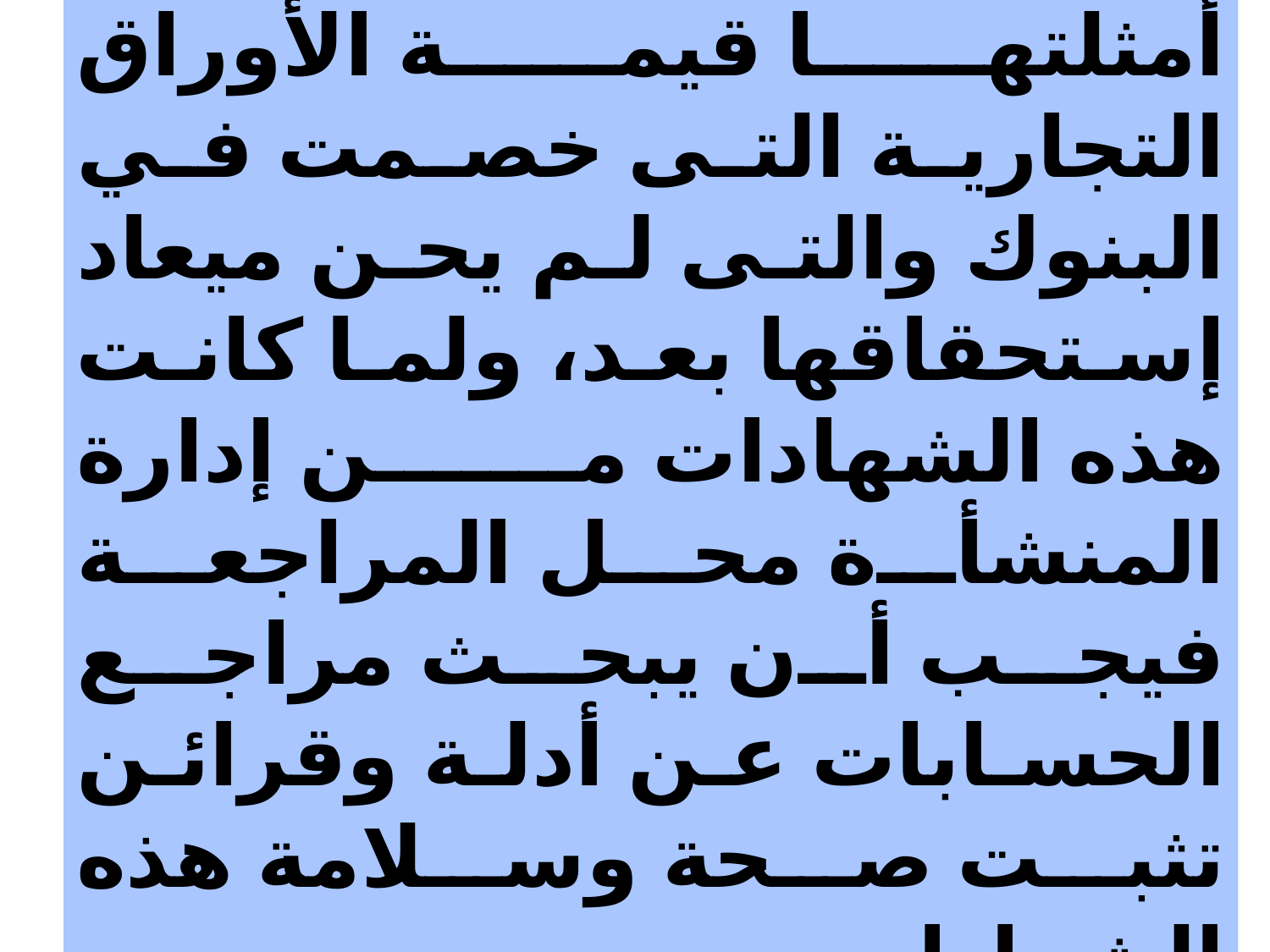

وشهادة الالتزامات المستقبلية والتى من أمثلتها قيمة الأوراق التجارية التى خصمت في البنوك والتى لم يحن ميعاد إستحقاقها بعد، ولما كانت هذه الشهادات من إدارة المنشأة محل المراجعة فيجب أن يبحث مراجع الحسابات عن أدلة وقرائن تثبت صحة وسلامة هذه الشهادات